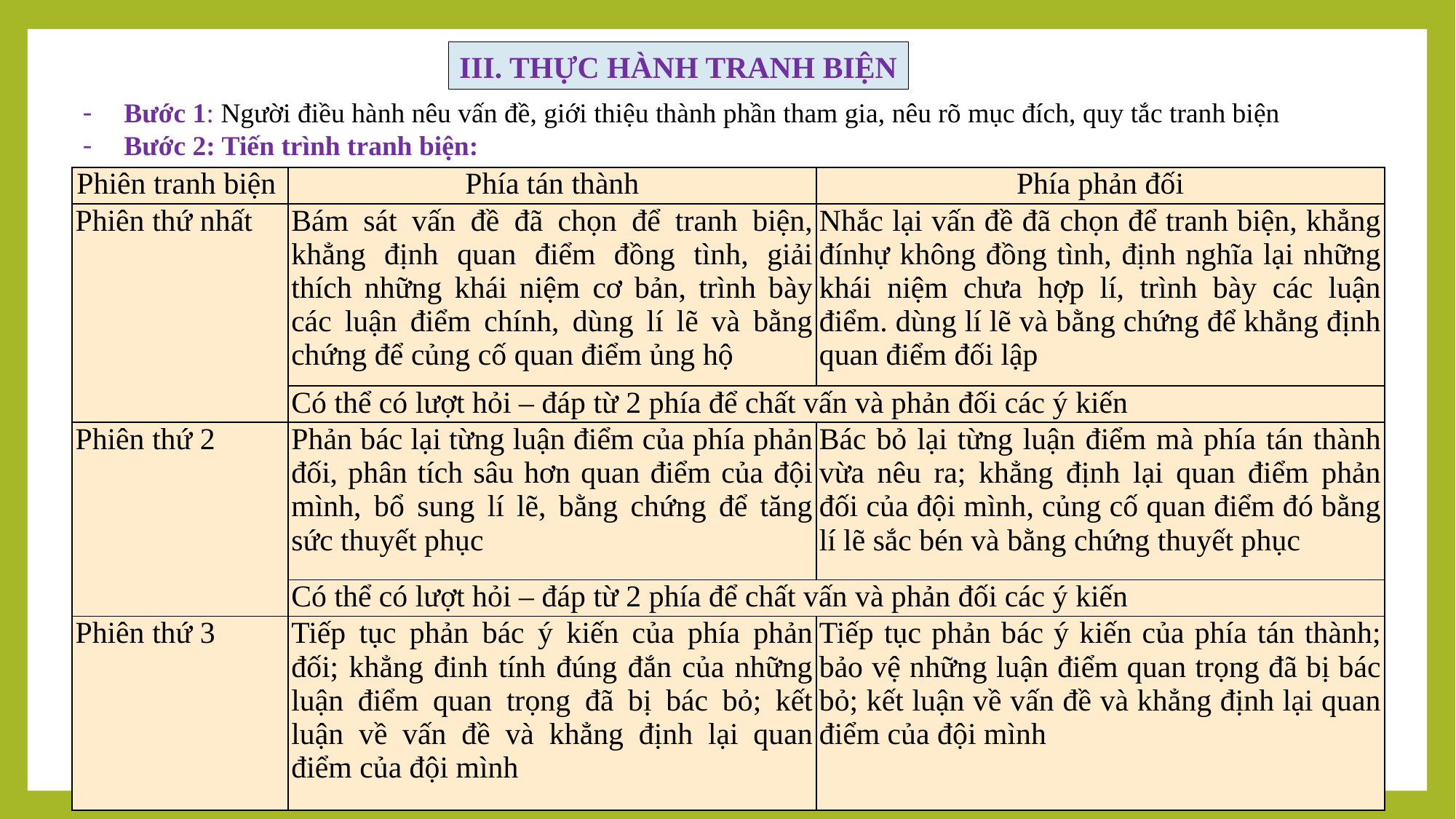

III. THỰC HÀNH TRANH BIỆN
Bước 1: Người điều hành nêu vấn đề, giới thiệu thành phần tham gia, nêu rõ mục đích, quy tắc tranh biện
Bước 2: Tiến trình tranh biện:
| Phiên tranh biện | Phía tán thành | Phía phản đối |
| --- | --- | --- |
| Phiên thứ nhất | Bám sát vấn đề đã chọn để tranh biện, khẳng định quan điểm đồng tình, giải thích những khái niệm cơ bản, trình bày các luận điểm chính, dùng lí lẽ và bằng chứng để củng cố quan điểm ủng hộ | Nhắc lại vấn đề đã chọn để tranh biện, khẳng đínhự không đồng tình, định nghĩa lại những khái niệm chưa hợp lí, trình bày các luận điểm. dùng lí lẽ và bằng chứng để khẳng định quan điểm đối lập |
|  | Có thể có lượt hỏi – đáp từ 2 phía để chất vấn và phản đối các ý kiến |  |
| Phiên thứ 2 | Phản bác lại từng luận điểm của phía phản đối, phân tích sâu hơn quan điểm của đội mình, bổ sung lí lẽ, bằng chứng để tăng sức thuyết phục | Bác bỏ lại từng luận điểm mà phía tán thành vừa nêu ra; khẳng định lại quan điểm phản đối của đội mình, củng cố quan điểm đó bằng lí lẽ sắc bén và bằng chứng thuyết phục |
|  | Có thể có lượt hỏi – đáp từ 2 phía để chất vấn và phản đối các ý kiến |  |
| Phiên thứ 3 | Tiếp tục phản bác ý kiến của phía phản đối; khẳng đinh tính đúng đắn của những luận điểm quan trọng đã bị bác bỏ; kết luận về vấn đề và khẳng định lại quan điểm của đội mình | Tiếp tục phản bác ý kiến của phía tán thành; bảo vệ những luận điểm quan trọng đã bị bác bỏ; kết luận về vấn đề và khẳng định lại quan điểm của đội mình |